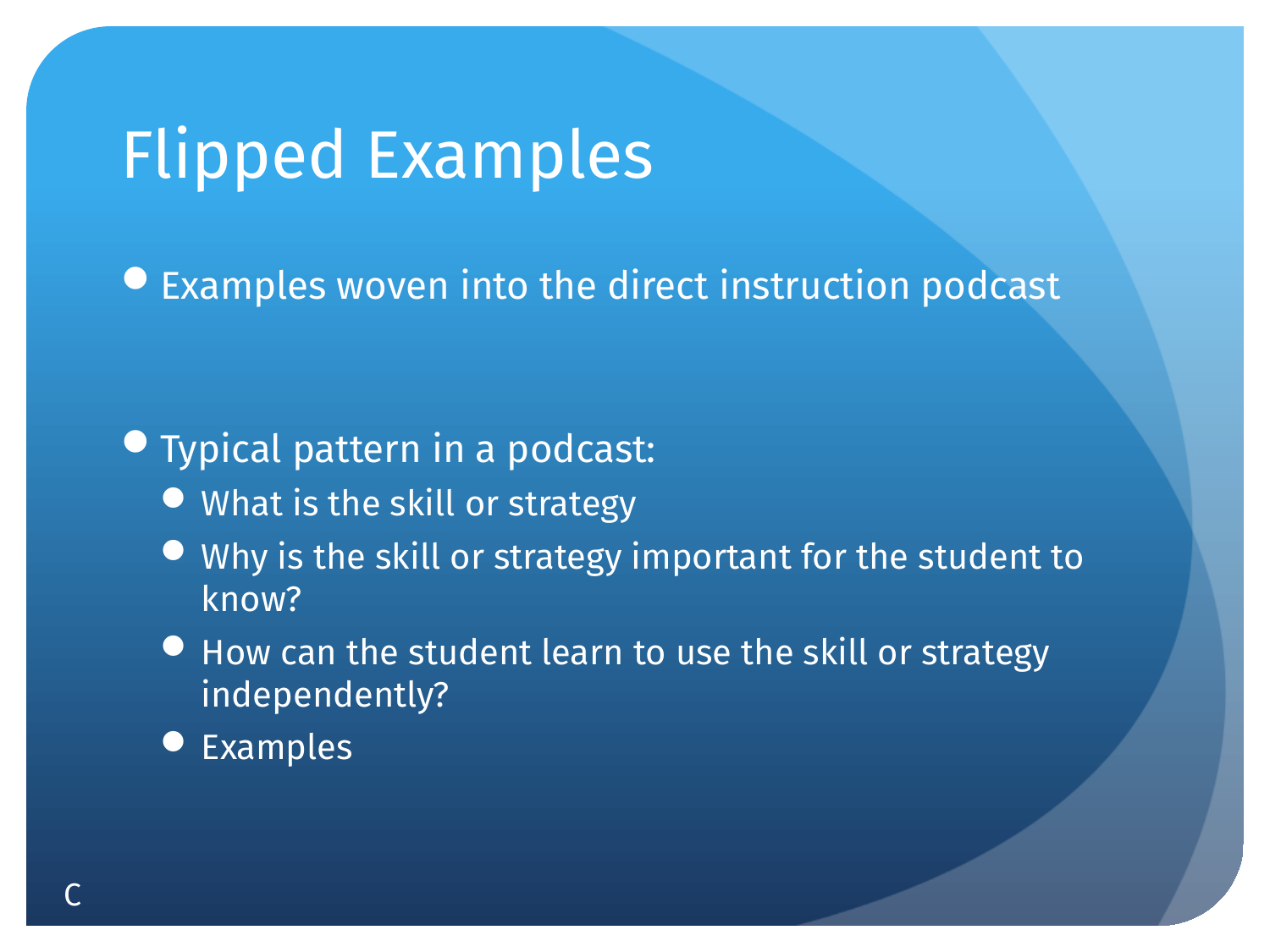

# Flipped Examples
Examples woven into the direct instruction podcast

Typical pattern in a podcast:
What is the skill or strategy
Why is the skill or strategy important for the student to know?
How can the student learn to use the skill or strategy independently?
Examples
C